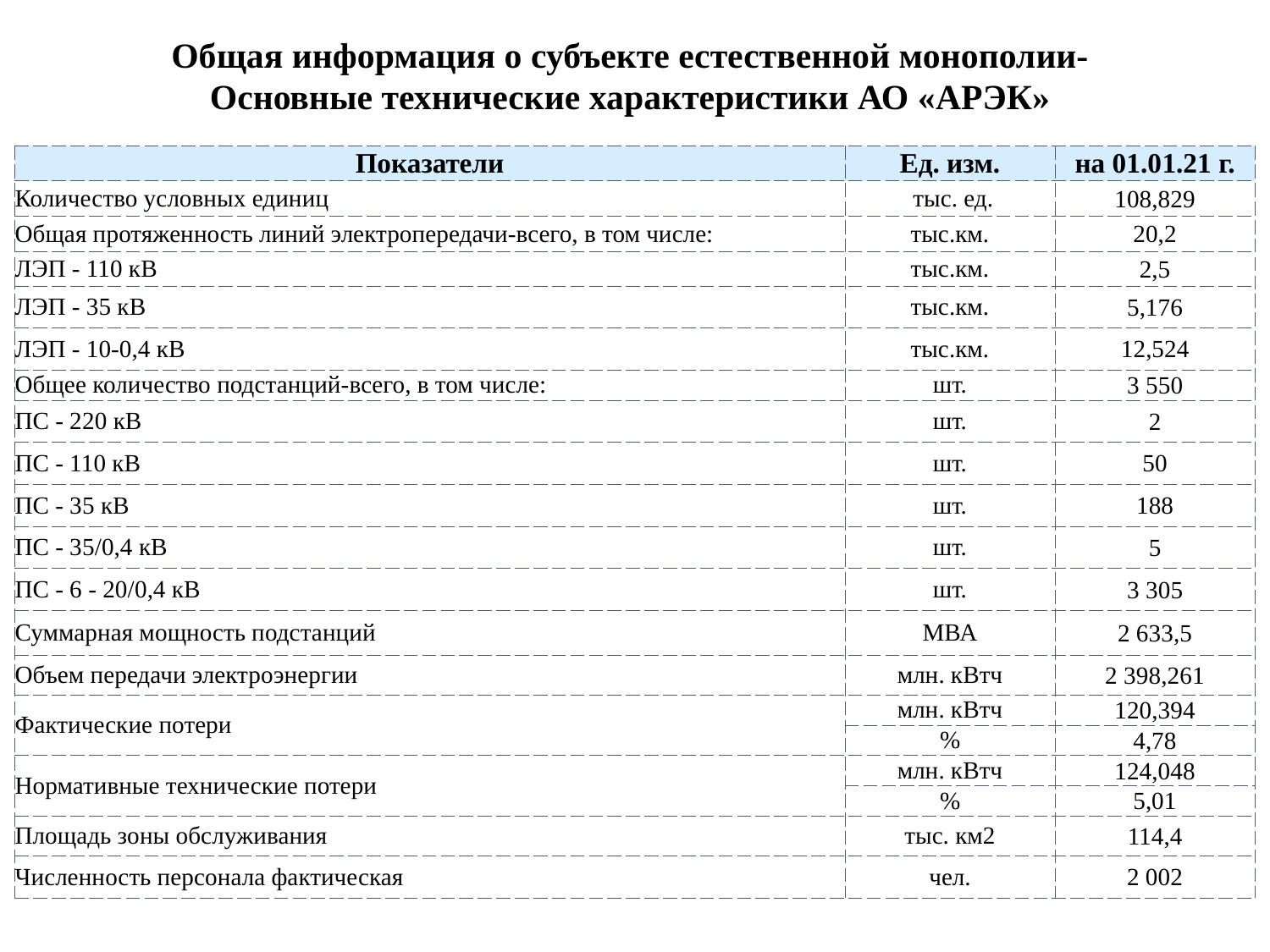

Общая информация о субъекте естественной монополии-
Основные технические характеристики АО «АРЭК»
| Показатели | Ед. изм. | на 01.01.21 г. |
| --- | --- | --- |
| Количество условных единиц | тыс. ед. | 108,829 |
| Общая протяженность линий электропередачи-всего, в том числе: | тыс.км. | 20,2 |
| ЛЭП - 110 кВ | тыс.км. | 2,5 |
| ЛЭП - 35 кВ | тыс.км. | 5,176 |
| ЛЭП - 10-0,4 кВ | тыс.км. | 12,524 |
| Общее количество подстанций-всего, в том числе: | шт. | 3 550 |
| ПС - 220 кВ | шт. | 2 |
| ПС - 110 кВ | шт. | 50 |
| ПС - 35 кВ | шт. | 188 |
| ПС - 35/0,4 кВ | шт. | 5 |
| ПС - 6 - 20/0,4 кВ | шт. | 3 305 |
| Суммарная мощность подстанций | МВА | 2 633,5 |
| Объем передачи электроэнергии | млн. кВтч | 2 398,261 |
| Фактические потери | млн. кВтч | 120,394 |
|  | % | 4,78 |
| Нормативные технические потери | млн. кВтч | 124,048 |
|  | % | 5,01 |
| Площадь зоны обслуживания | тыс. км2 | 114,4 |
| Численность персонала фактическая | чел. | 2 002 |